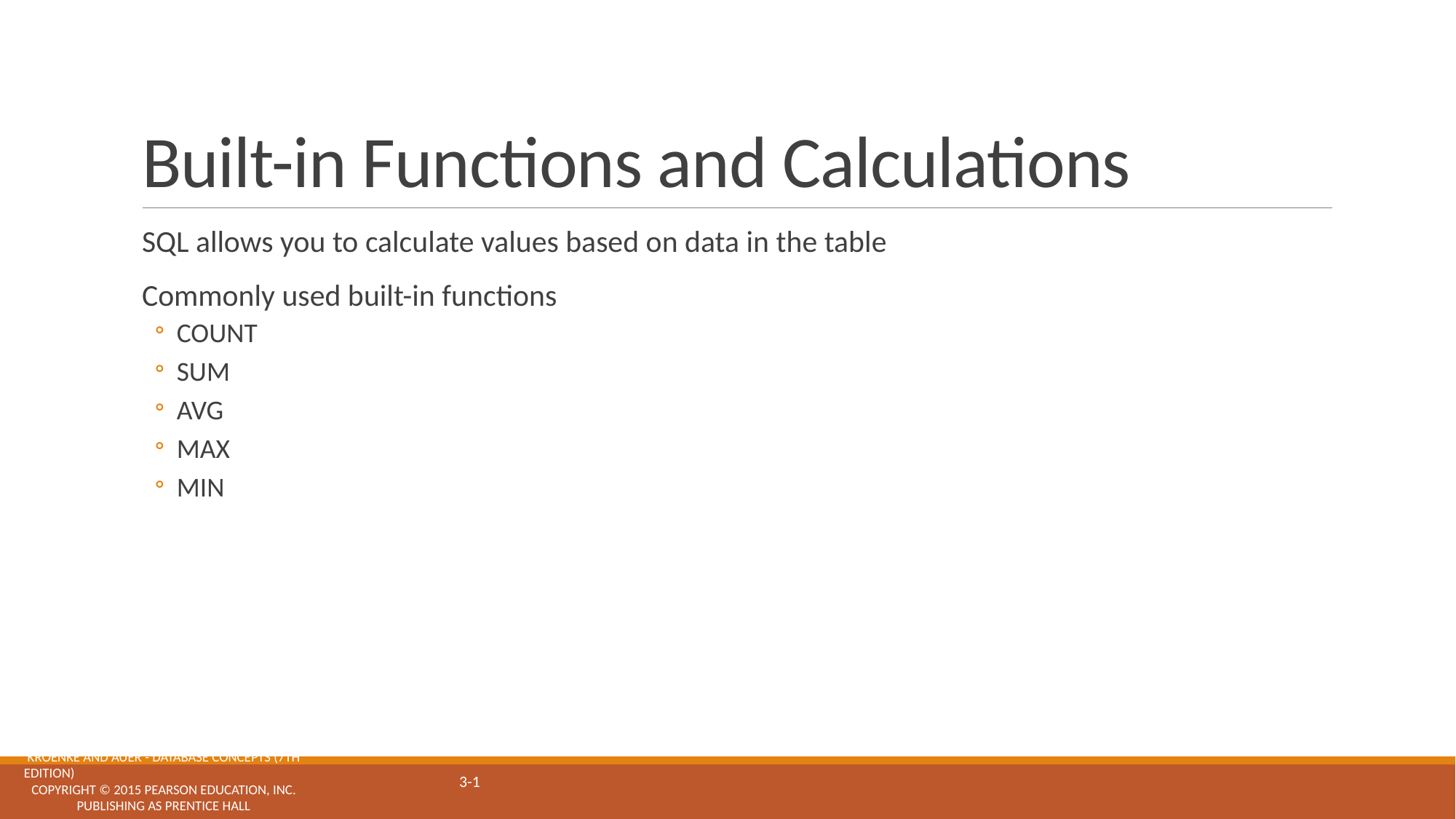

# Built-in Functions and Calculations
SQL allows you to calculate values based on data in the table
Commonly used built-in functions
COUNT
SUM
AVG
MAX
MIN

KROENKE and AUER - DATABASE CONCEPTS (7th Edition)                                                                           Copyright © 2015 Pearson Education, Inc. Publishing as Prentice Hall
3-1